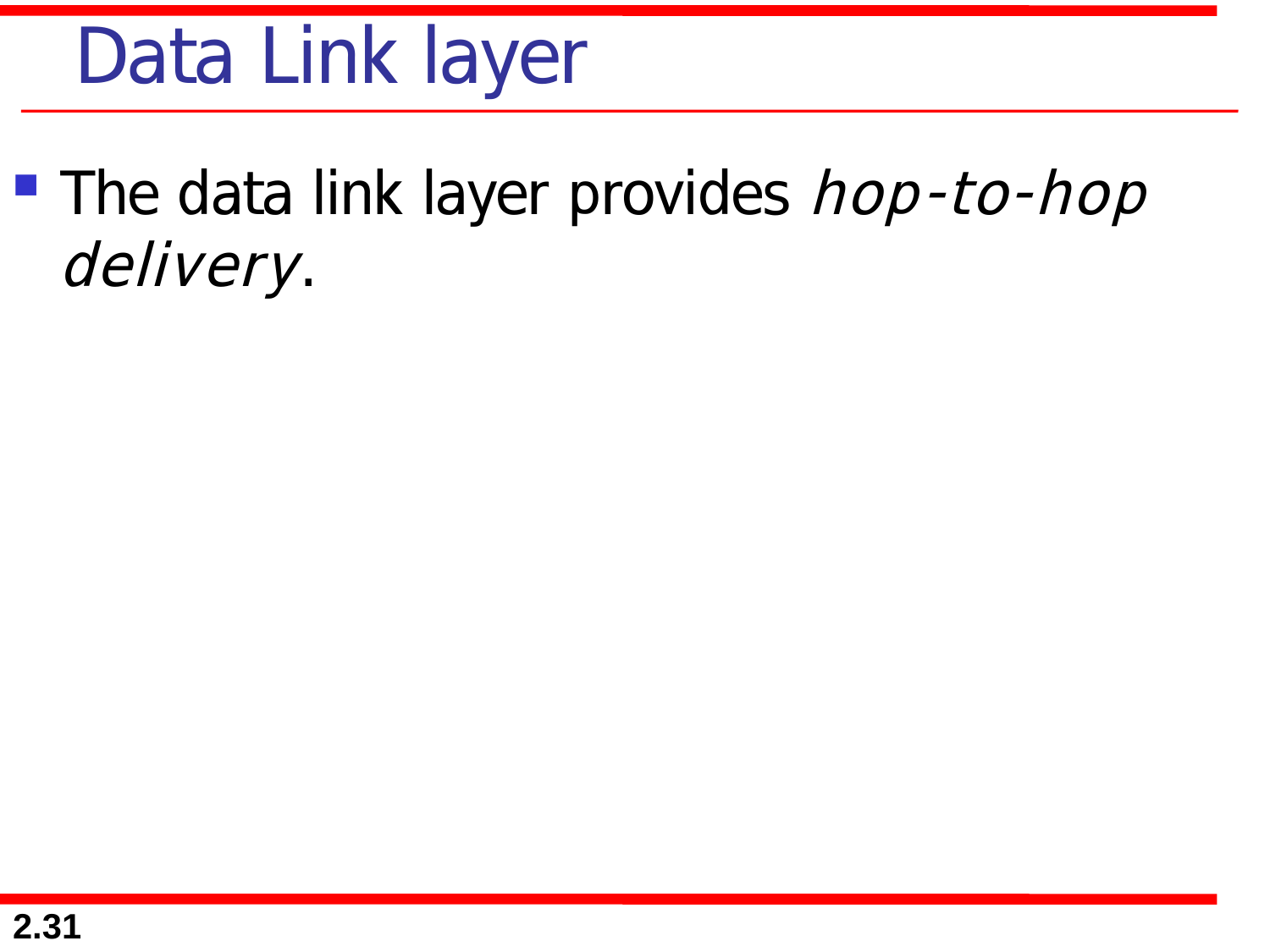

# Data Link layer

The data link layer provides hop-to-hop delivery.

2.31